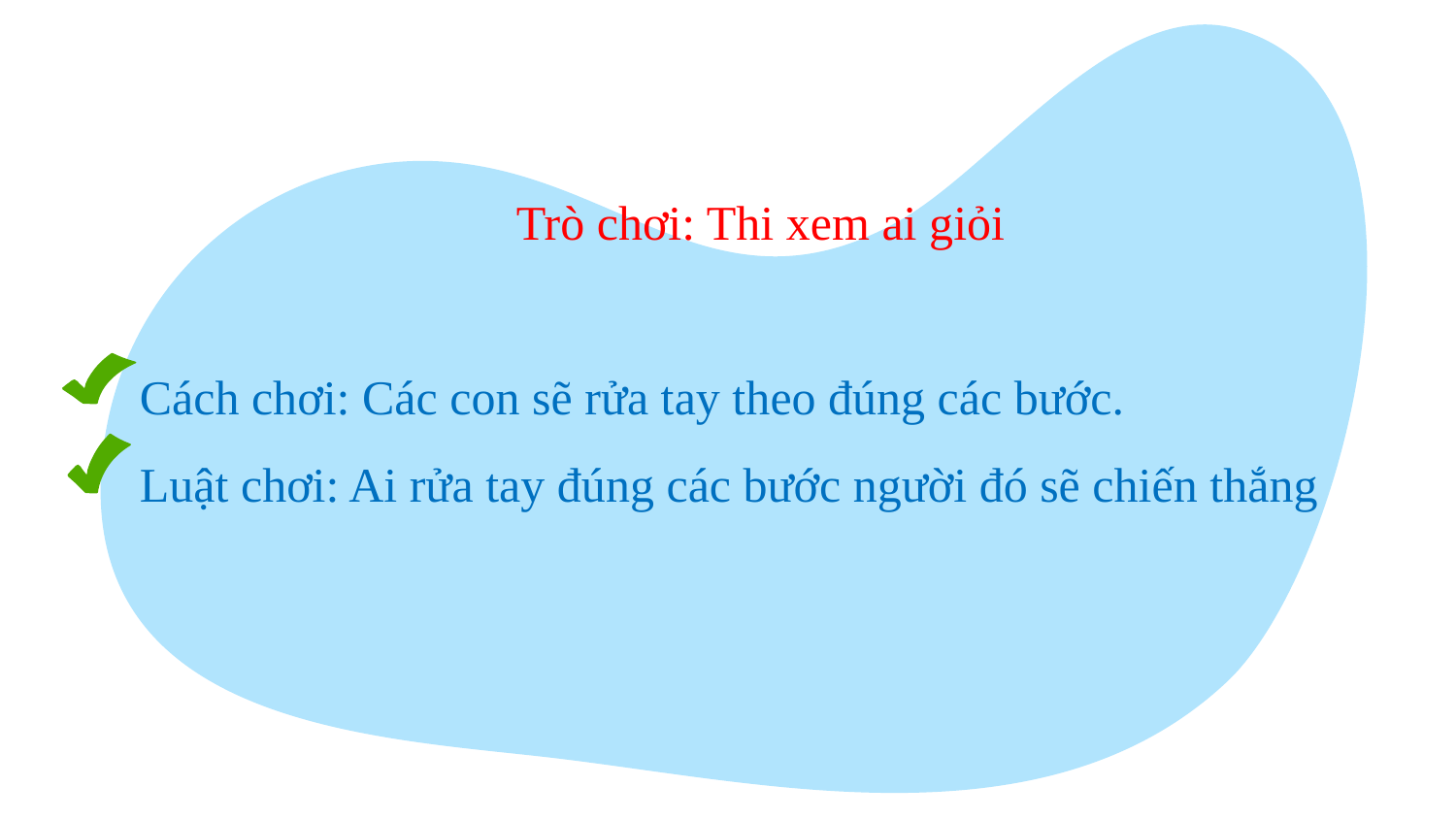

Trò chơi: Thi xem ai giỏi

Cách chơi: Các con sẽ rửa tay theo đúng các bước.
Luật chơi: Ai rửa tay đúng các bước người đó sẽ chiến thắng